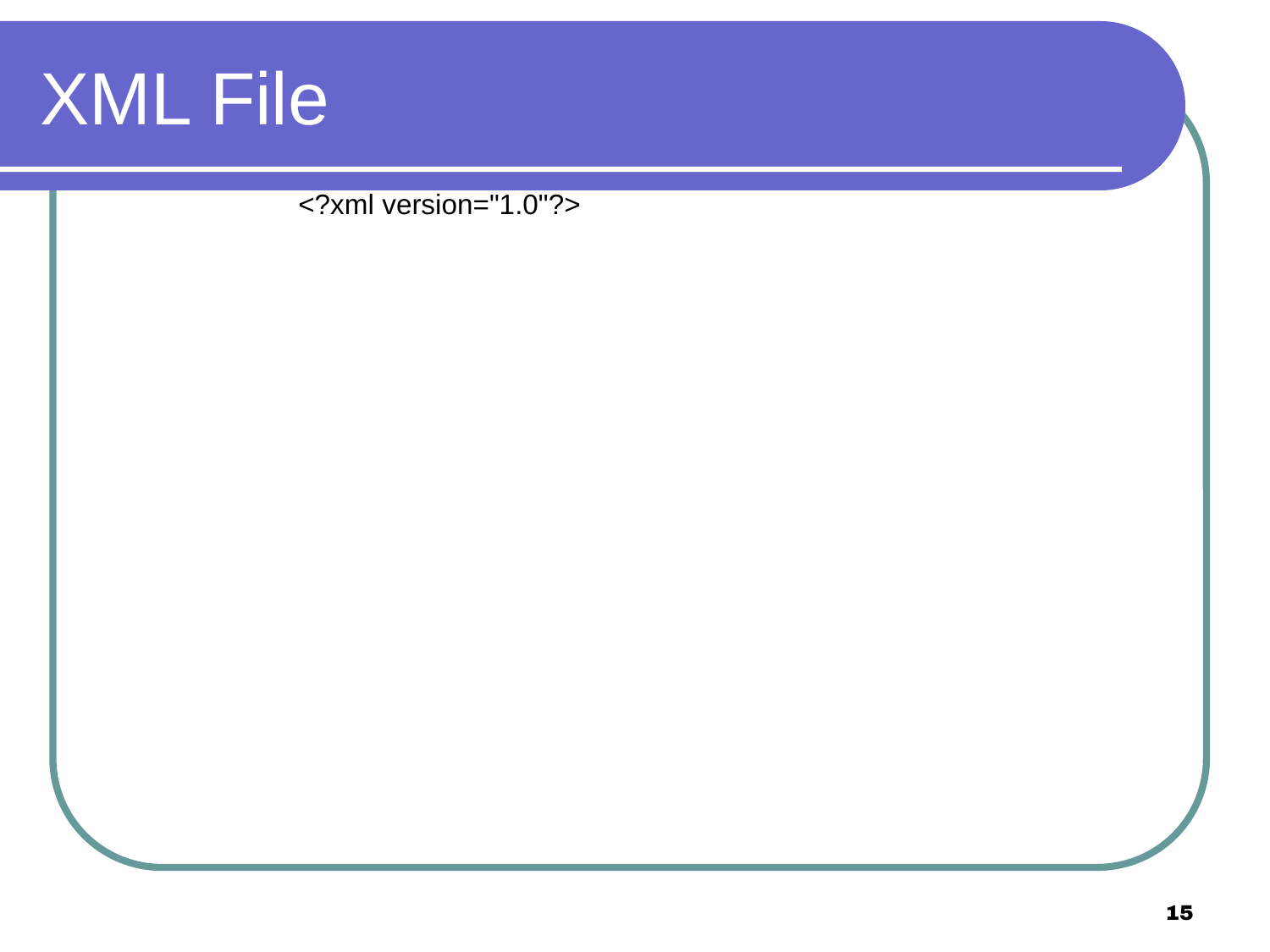

# XML File
<?xml version="1.0"?>
<ROWSET>
 <ROW>
  <EID>0</EID>
  <LastName>Staff</LastName>
 </ROW>
 <ROW>
  <EID>1</EID>
  <LastName>Killy</LastName>
  <FirstName>Jean-Claude</FirstName>
  <Department>Ski-Alpine</Department>
 </ROW>
 <ROW>
  <EID>2</EID>
  <LastName>Miyahira</LastName>
  <FirstName>Hideharu</FirstName>
  <Department>Ski-Alpine</Department>
 </ROW>
…
</ROWSET>
15